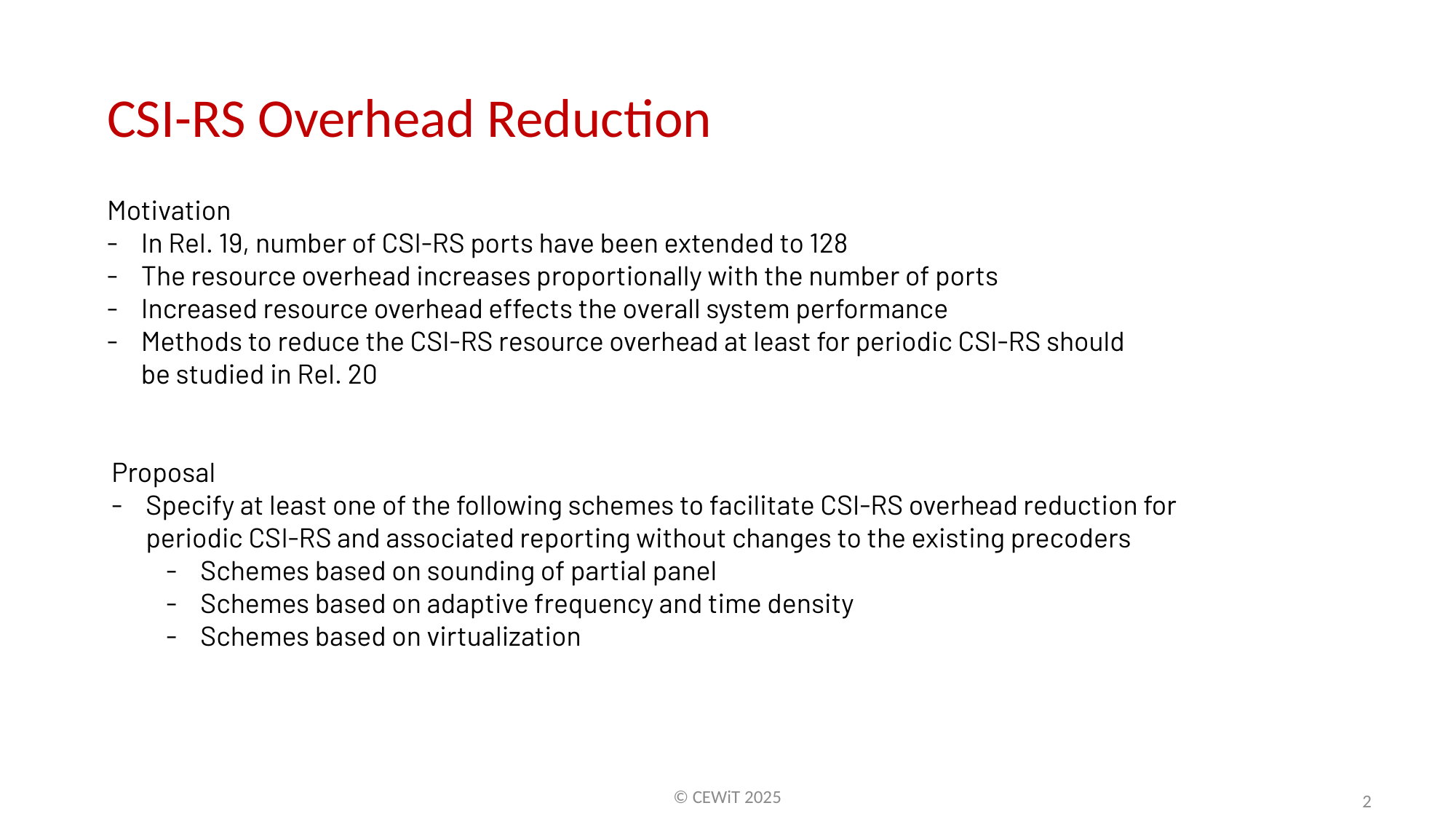

CSI-RS Overhead Reduction
Motivation
In Rel. 19, number of CSI-RS ports have been extended to 128
The resource overhead increases proportionally with the number of ports
Increased resource overhead effects the overall system performance
Methods to reduce the CSI-RS resource overhead at least for periodic CSI-RS should be studied in Rel. 20
Proposal
Specify at least one of the following schemes to facilitate CSI-RS overhead reduction for periodic CSI-RS and associated reporting without changes to the existing precoders
Schemes based on sounding of partial panel
Schemes based on adaptive frequency and time density
Schemes based on virtualization
© CEWiT 2025
2